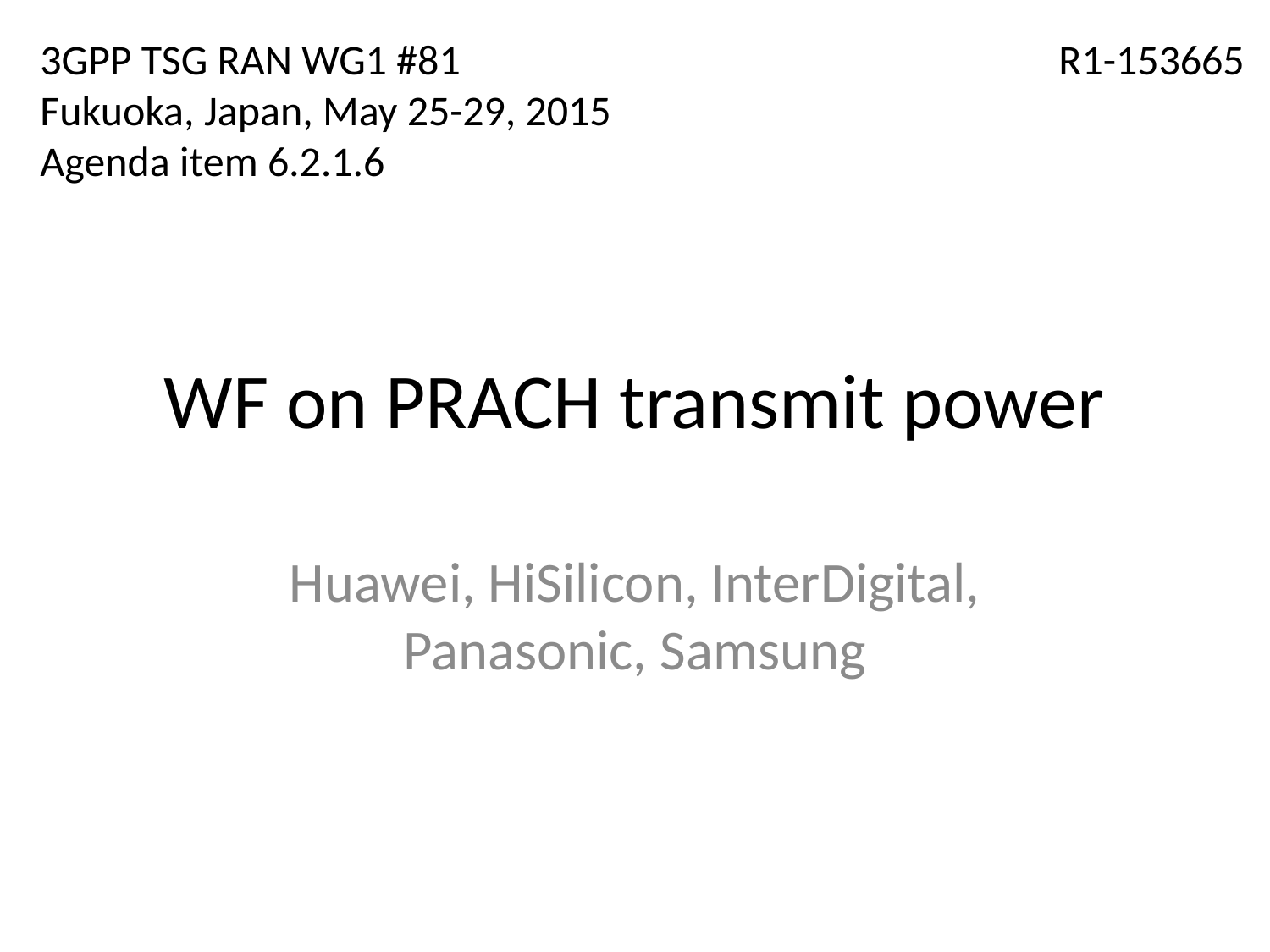

3GPP TSG RAN WG1 #81
Fukuoka, Japan, May 25-29, 2015
Agenda item 6.2.1.6
R1-153665
# WF on PRACH transmit power
Huawei, HiSilicon, InterDigital, Panasonic, Samsung